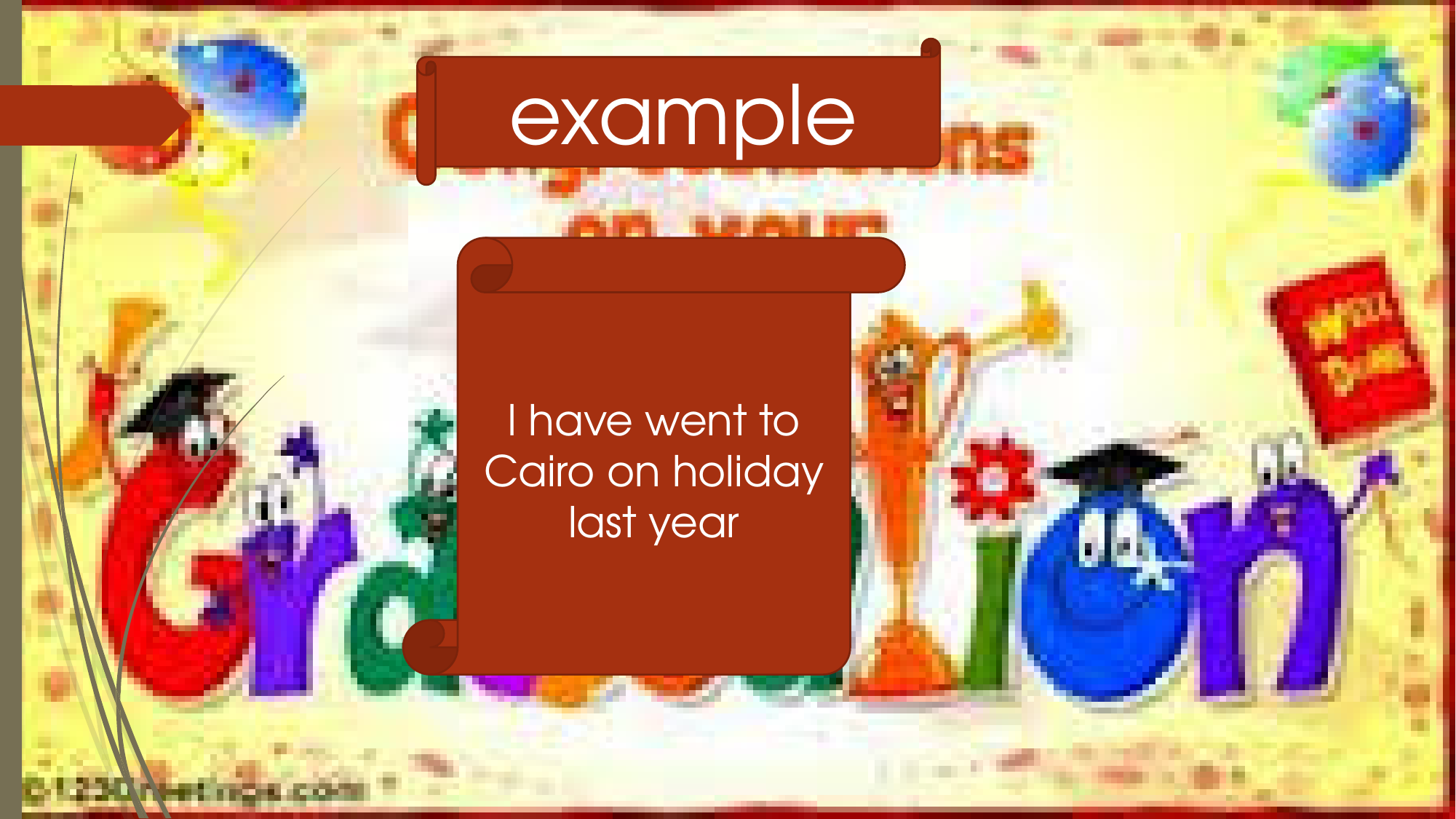

example
I have went to Cairo on holiday last year